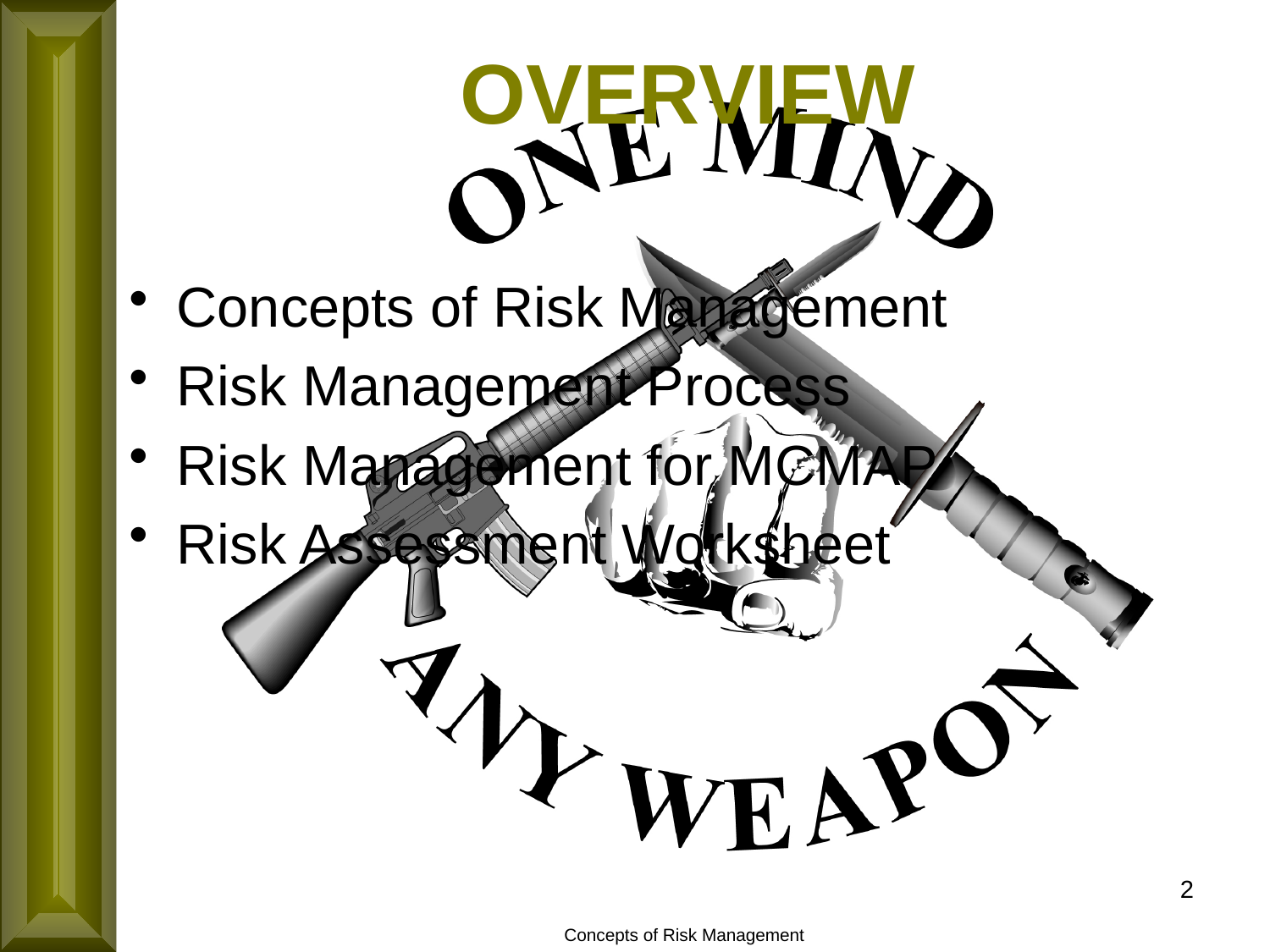

# OVERVIEW
Concepts of Risk Management
Risk Management Process
Risk Management for MCMAP
Risk Assessment Worksheet
2
Concepts of Risk Management